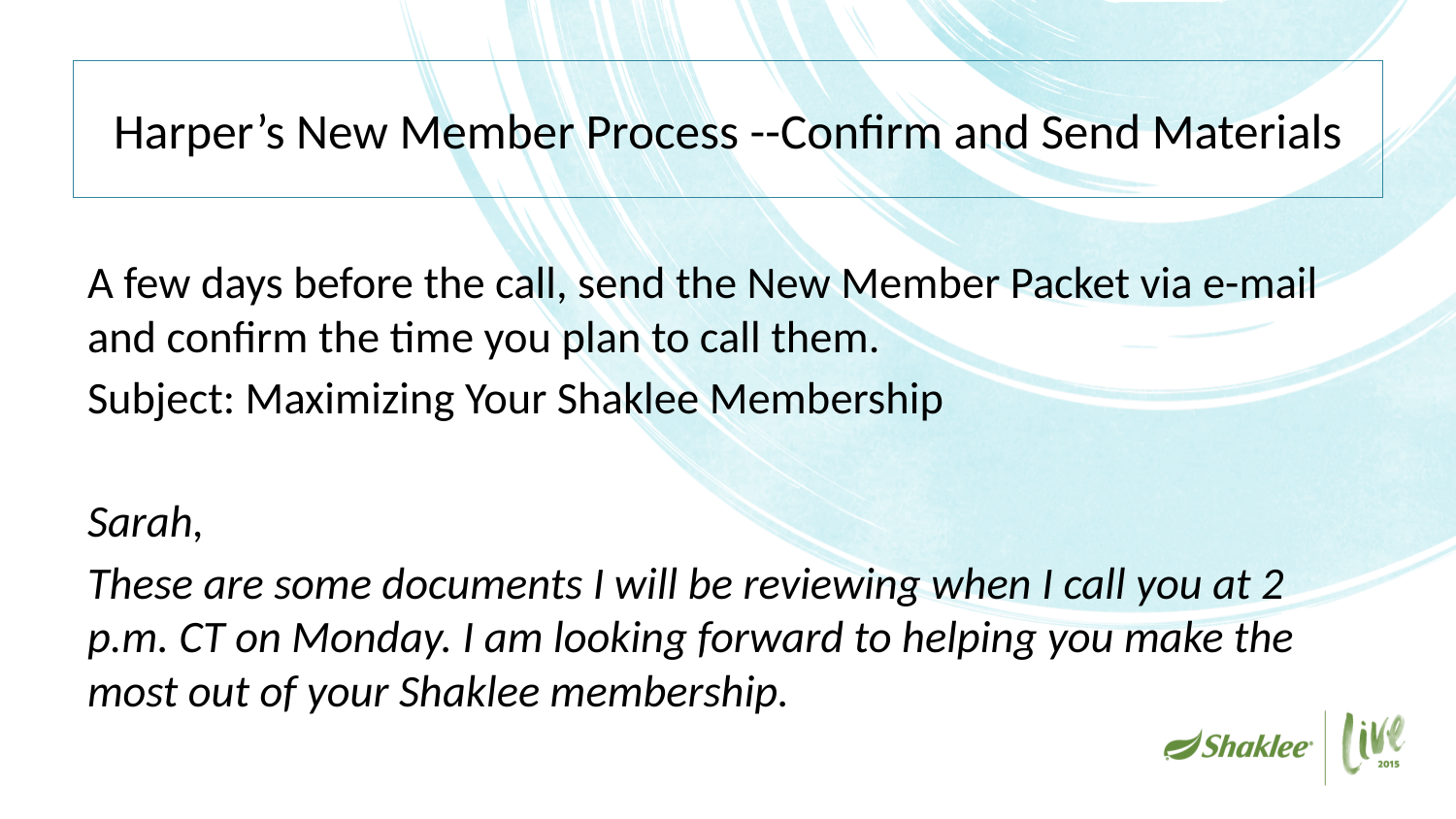

# Harper’s New Member Process --Confirm and Send Materials
A few days before the call, send the New Member Packet via e-mail and confirm the time you plan to call them.
Subject: Maximizing Your Shaklee Membership

Sarah,
These are some documents I will be reviewing when I call you at 2 p.m. CT on Monday. I am looking forward to helping you make the most out of your Shaklee membership.